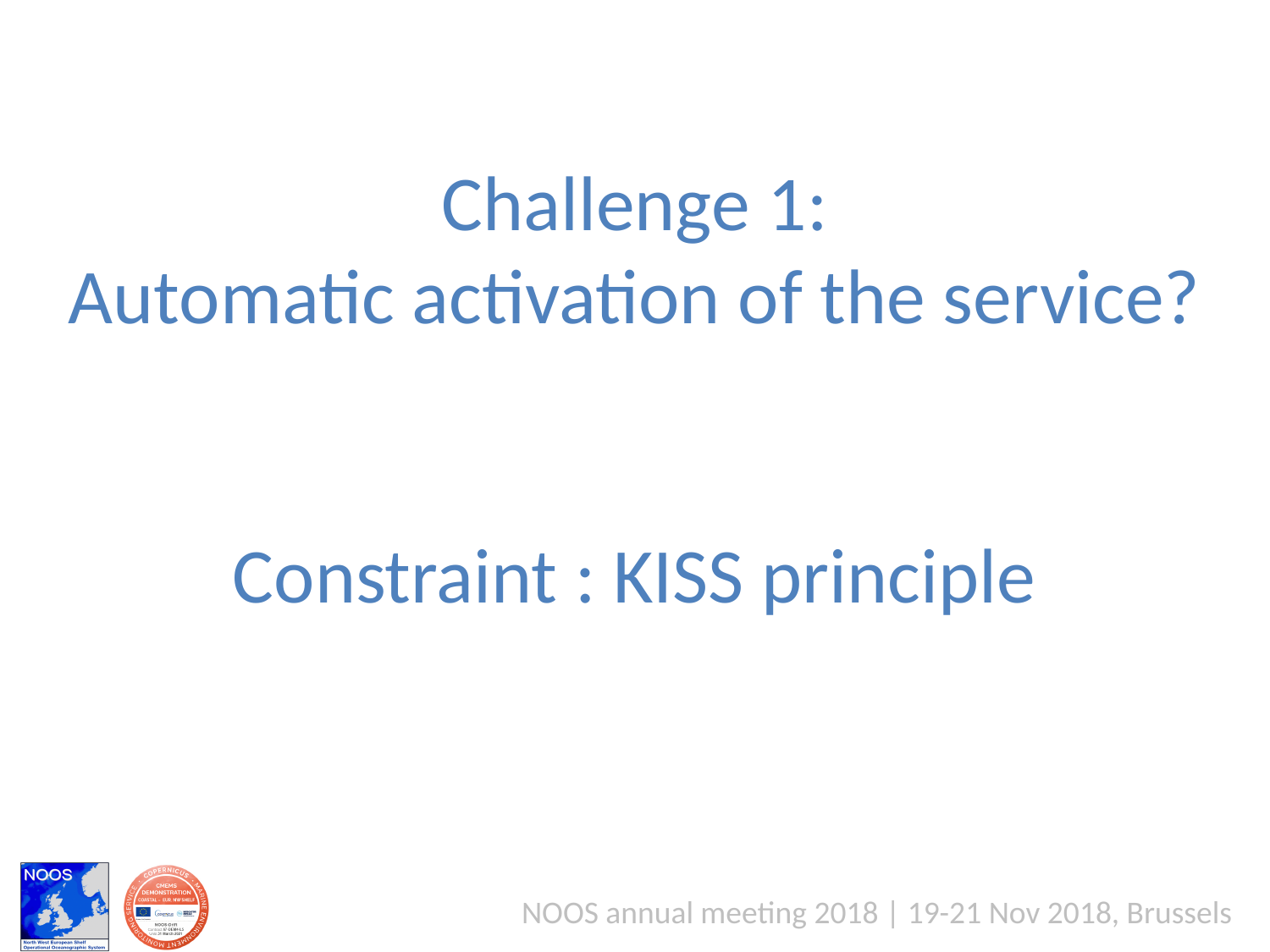

# Challenge 1: Automatic activation of the service? Constraint : KISS principle